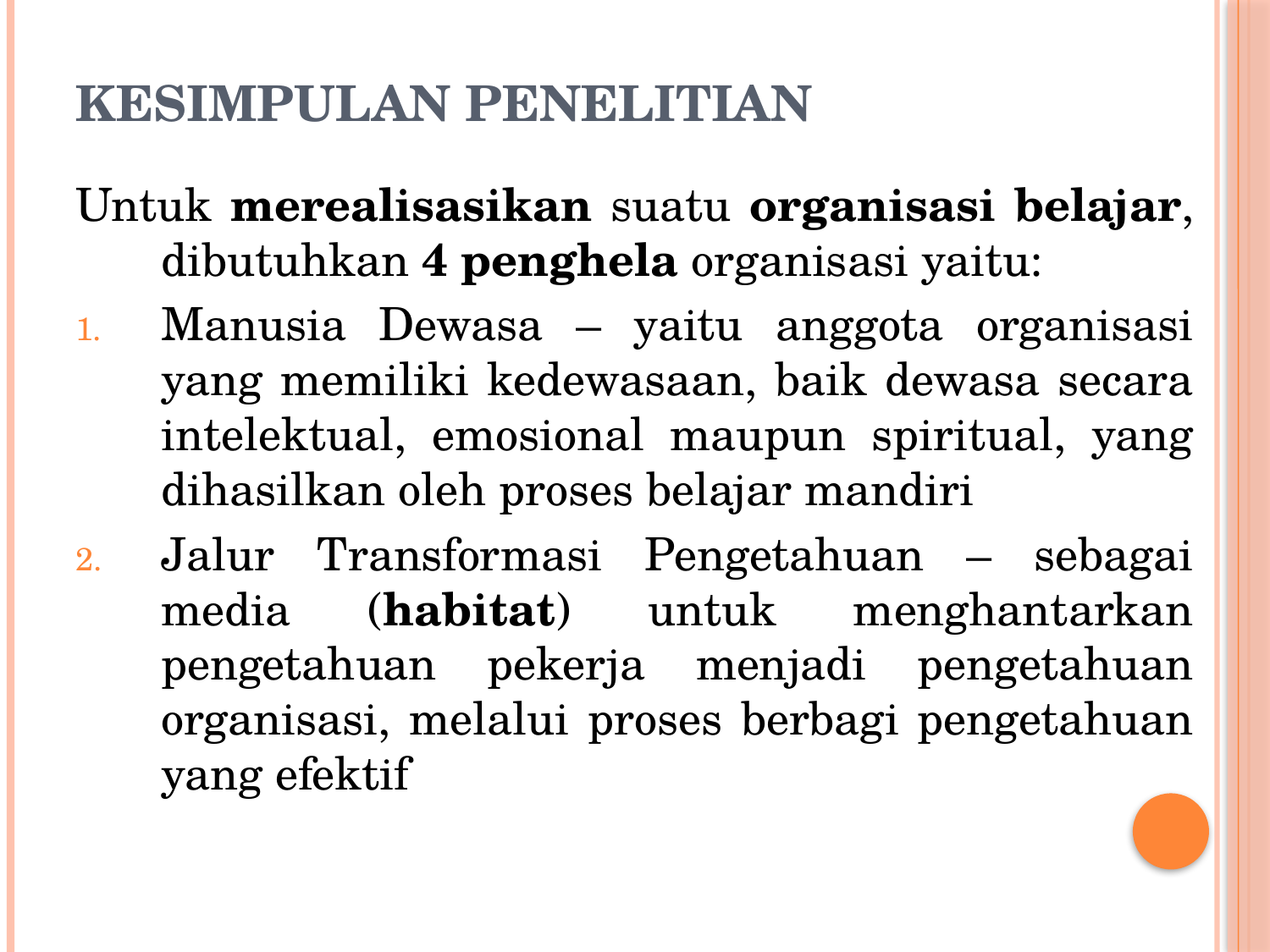

# Kesimpulan Penelitian
Untuk merealisasikan suatu organisasi belajar, dibutuhkan 4 penghela organisasi yaitu:
Manusia Dewasa – yaitu anggota organisasi yang memiliki kedewasaan, baik dewasa secara intelektual, emosional maupun spiritual, yang dihasilkan oleh proses belajar mandiri
Jalur Transformasi Pengetahuan – sebagai media (habitat) untuk menghantarkan pengetahuan pekerja menjadi pengetahuan organisasi, melalui proses berbagi pengetahuan yang efektif